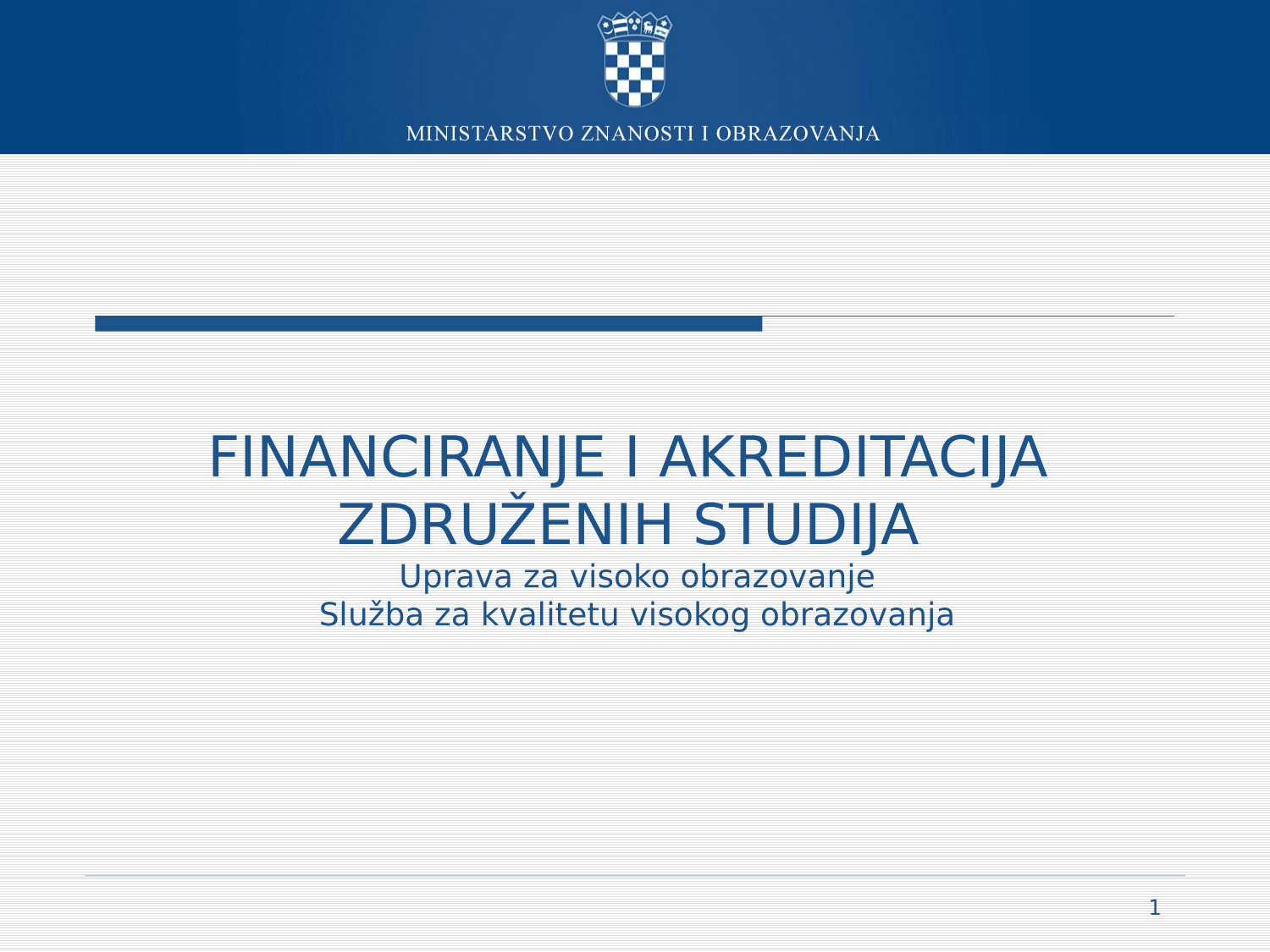

# FINANCIRANJE I AKREDITACIJA ZDRUŽENIH STUDIJA Uprava za visoko obrazovanje Služba za kvalitetu visokog obrazovanja
1